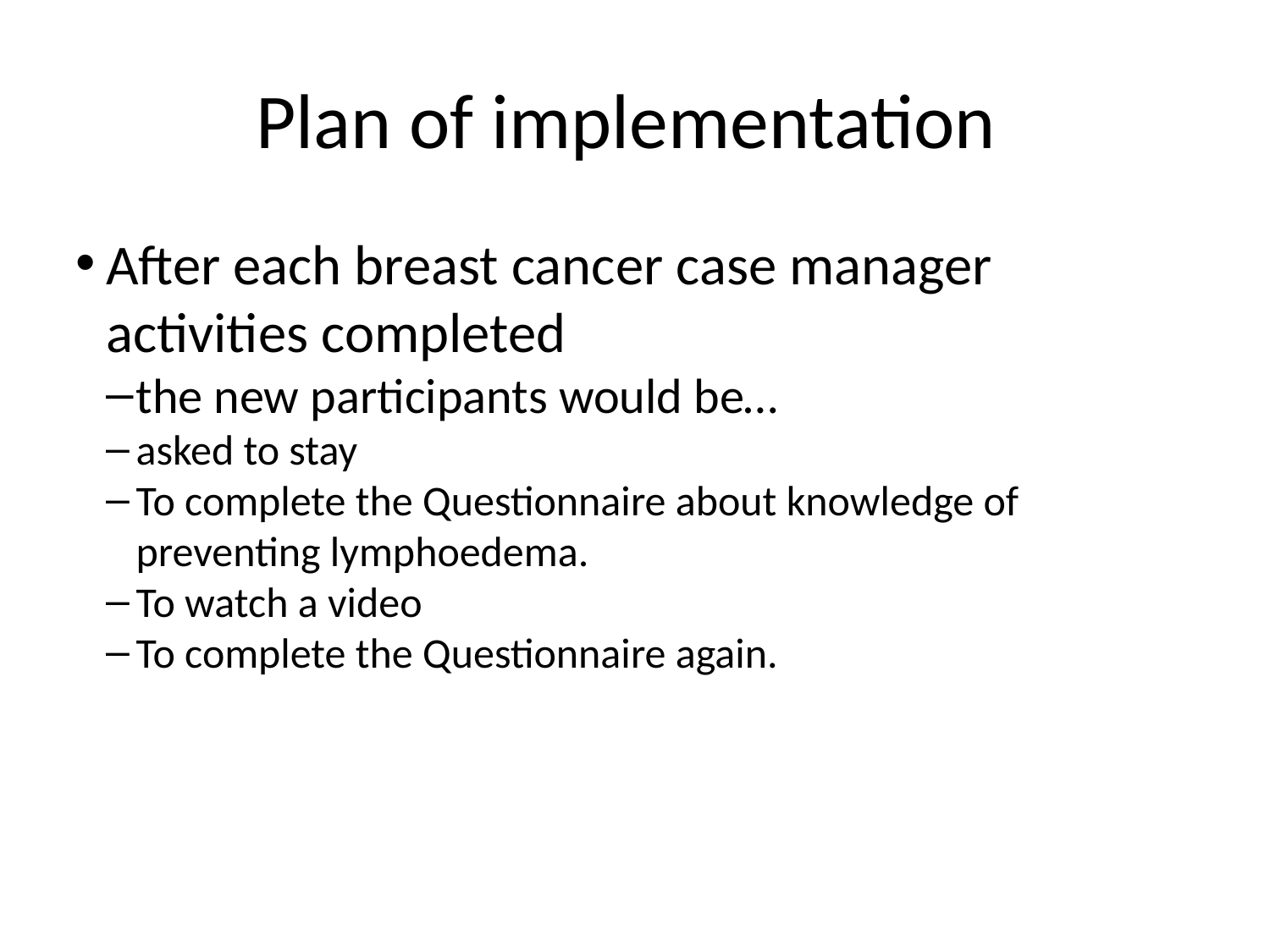

Plan of implementation
After each breast cancer case manager activities completed
the new participants would be…
asked to stay
To complete the Questionnaire about knowledge of preventing lymphoedema.
To watch a video
To complete the Questionnaire again.